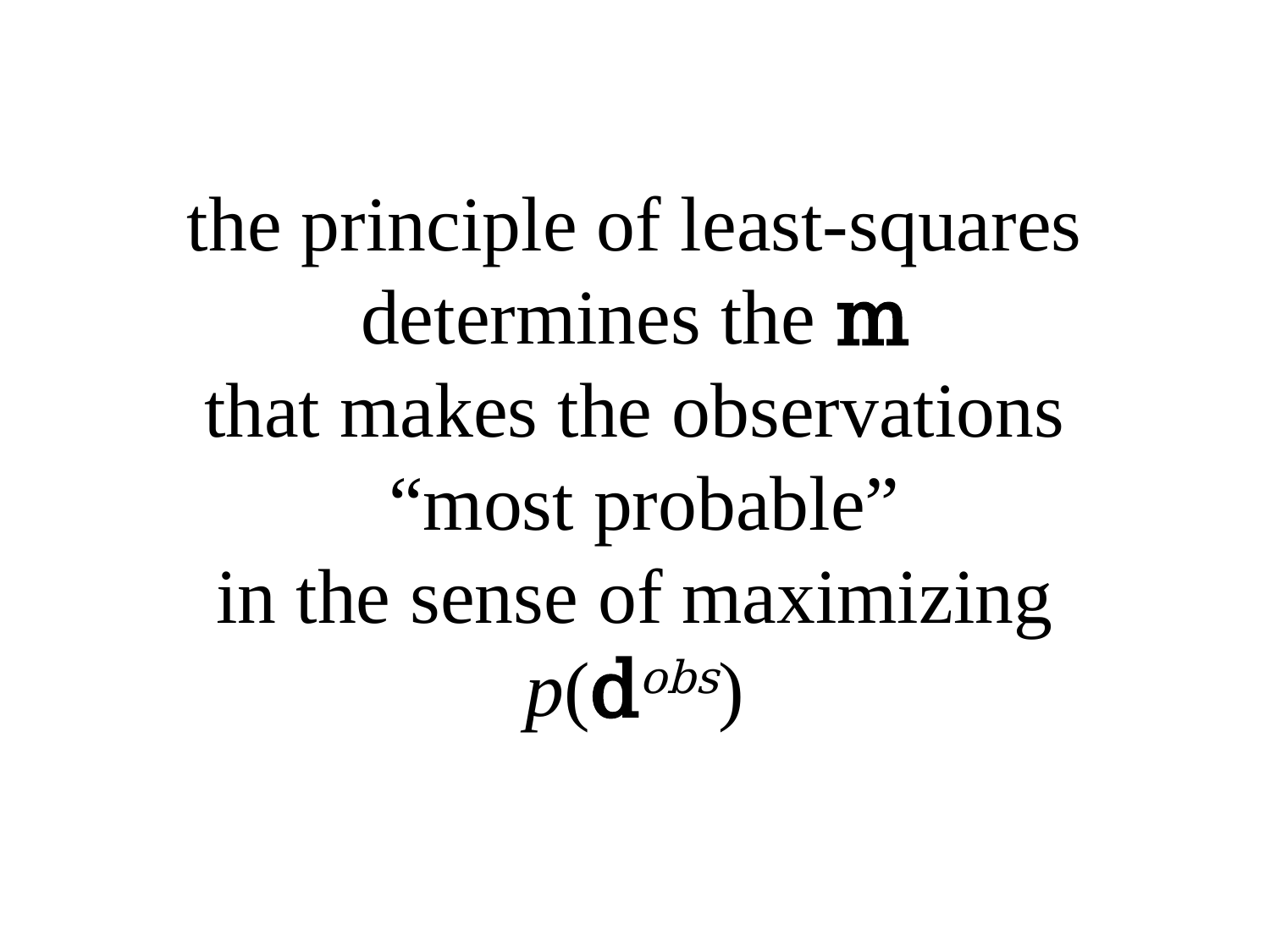

# the principle of least-squares determines the m that makes the observations “most probable” in the sense of maximizing p(dobs)